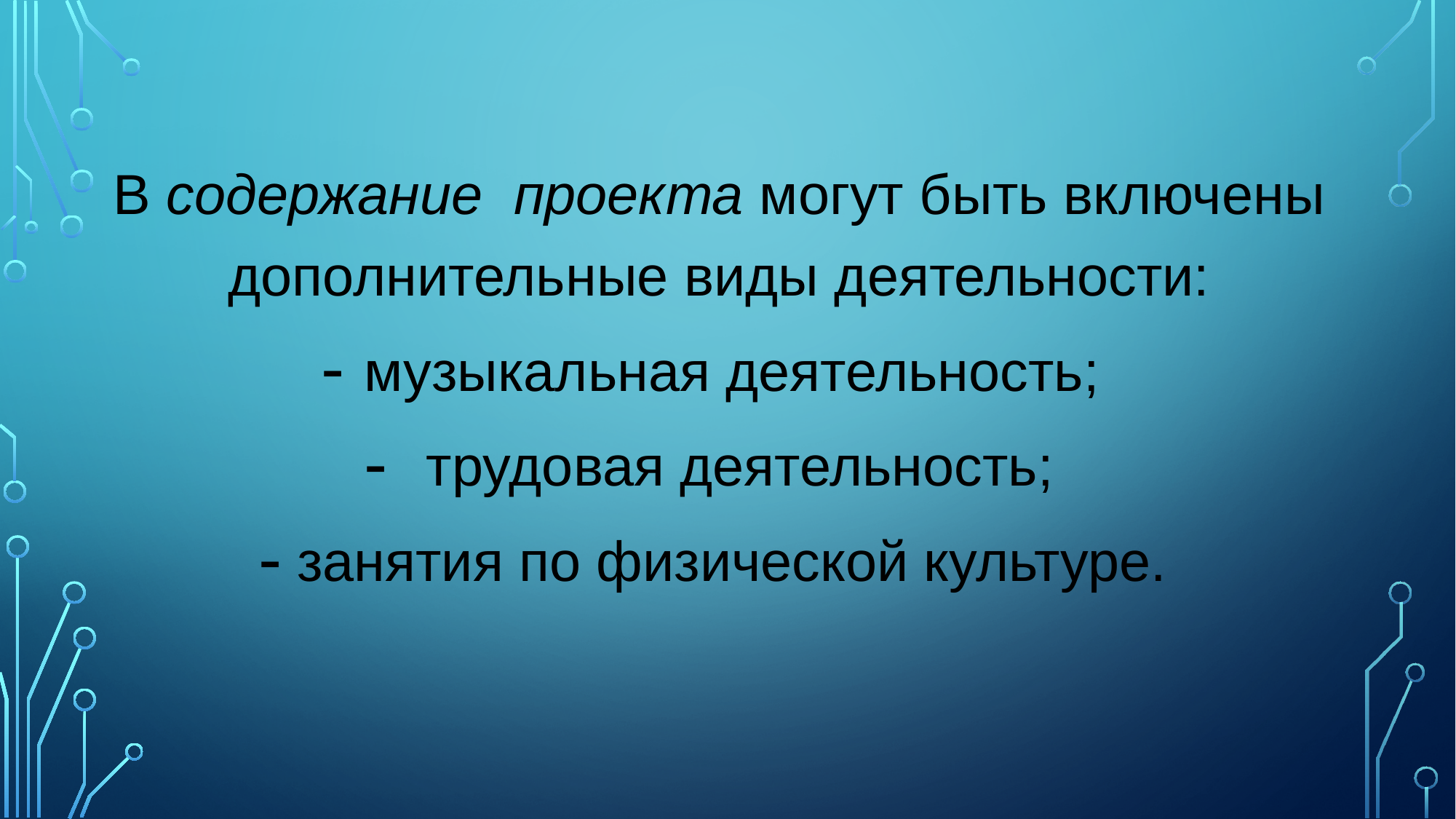

В содержание  проекта могут быть включены дополнительные виды деятельности:
музыкальная деятельность;
 трудовая деятельность;
занятия по физической культуре.